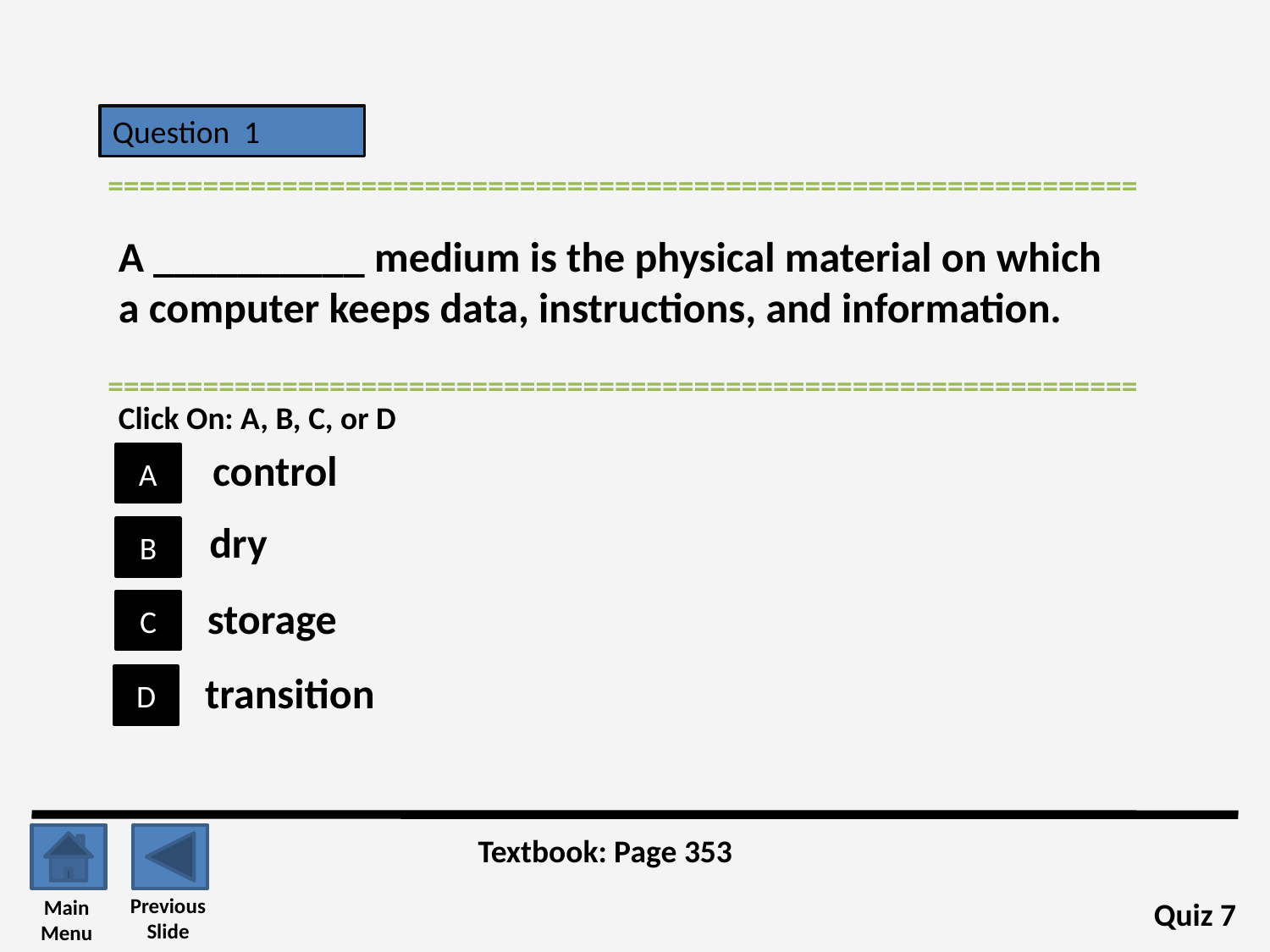

Question  1
=================================================================
A __________ medium is the physical material on which a computer keeps data, instructions, and information.
=================================================================
Click On: A, B, C, or D

 control
A
dry
B
storage
C
transition
D

Textbook: Page 353
Previous
Slide
Main
Menu
Quiz 7